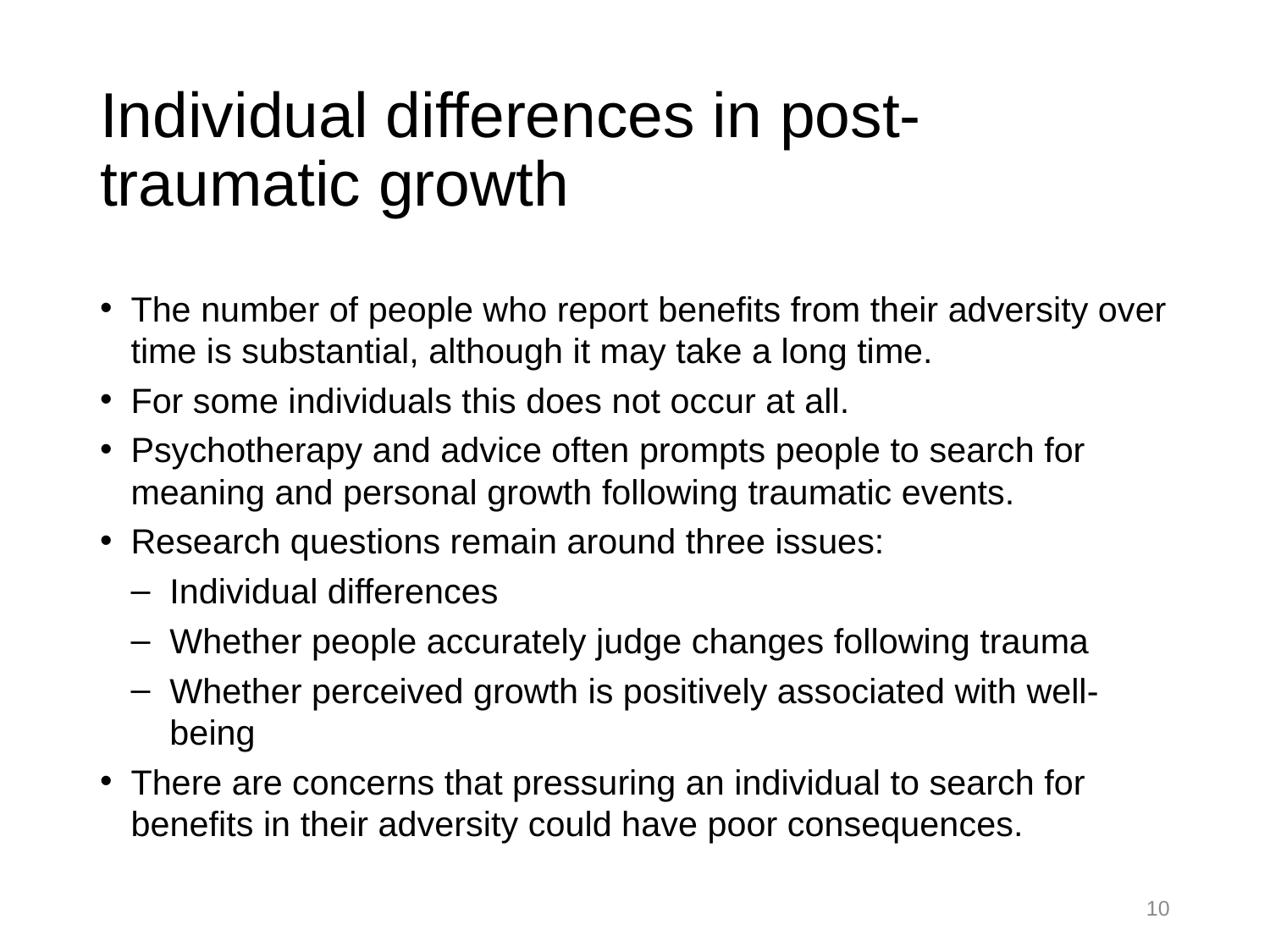

# Individual differences in post-traumatic growth
The number of people who report benefits from their adversity over time is substantial, although it may take a long time.
For some individuals this does not occur at all.
Psychotherapy and advice often prompts people to search for meaning and personal growth following traumatic events.
Research questions remain around three issues:
Individual differences
Whether people accurately judge changes following trauma
Whether perceived growth is positively associated with well-being
There are concerns that pressuring an individual to search for benefits in their adversity could have poor consequences.
10